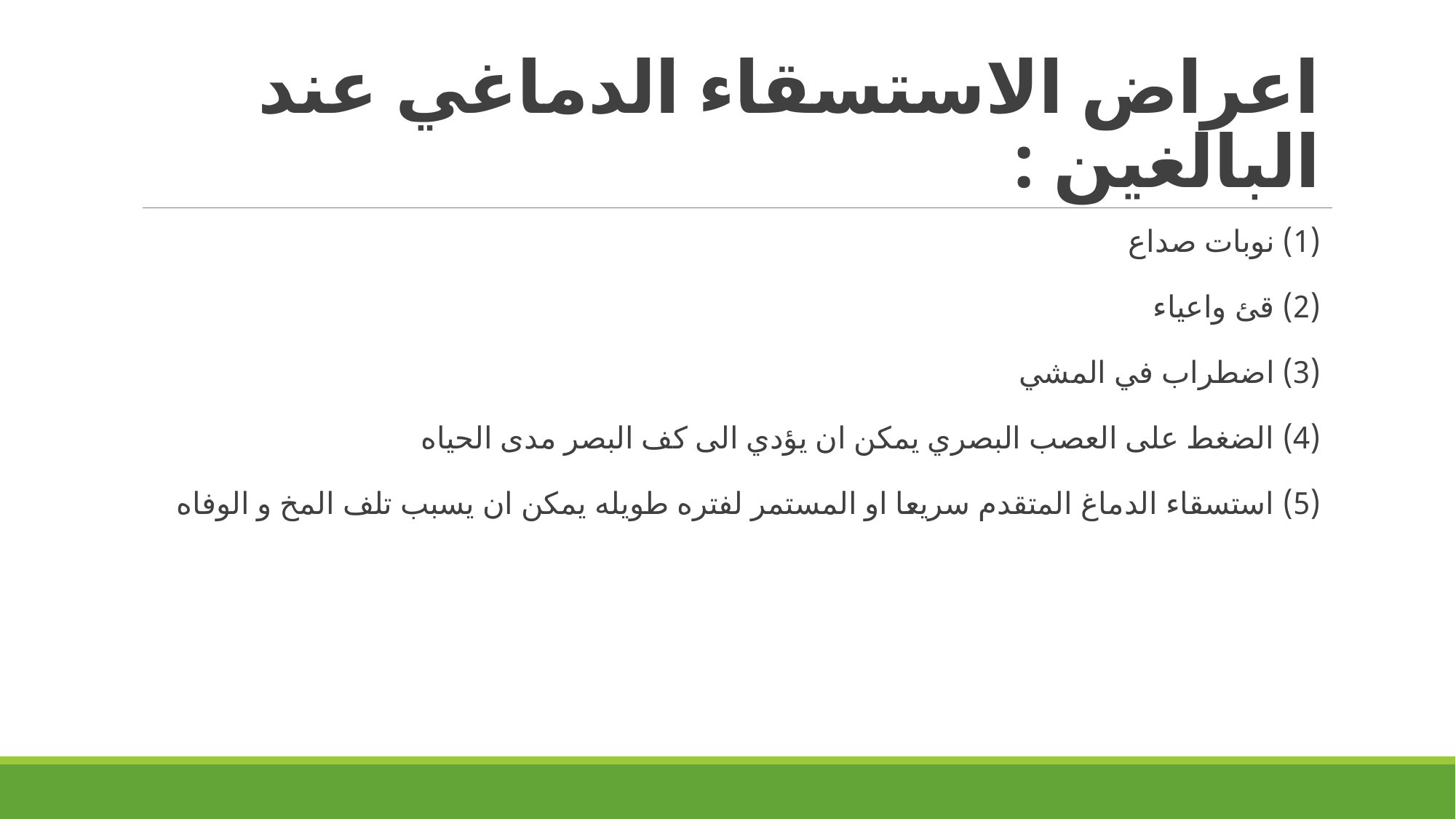

# اعراض الاستسقاء الدماغي عند البالغين :
(1) نوبات صداع
(2) قئ واعياء
(3) اضطراب في المشي
(4) الضغط على العصب البصري يمكن ان يؤدي الى كف البصر مدى الحياه
(5) استسقاء الدماغ المتقدم سريعا او المستمر لفتره طويله يمكن ان يسبب تلف المخ و الوفاه